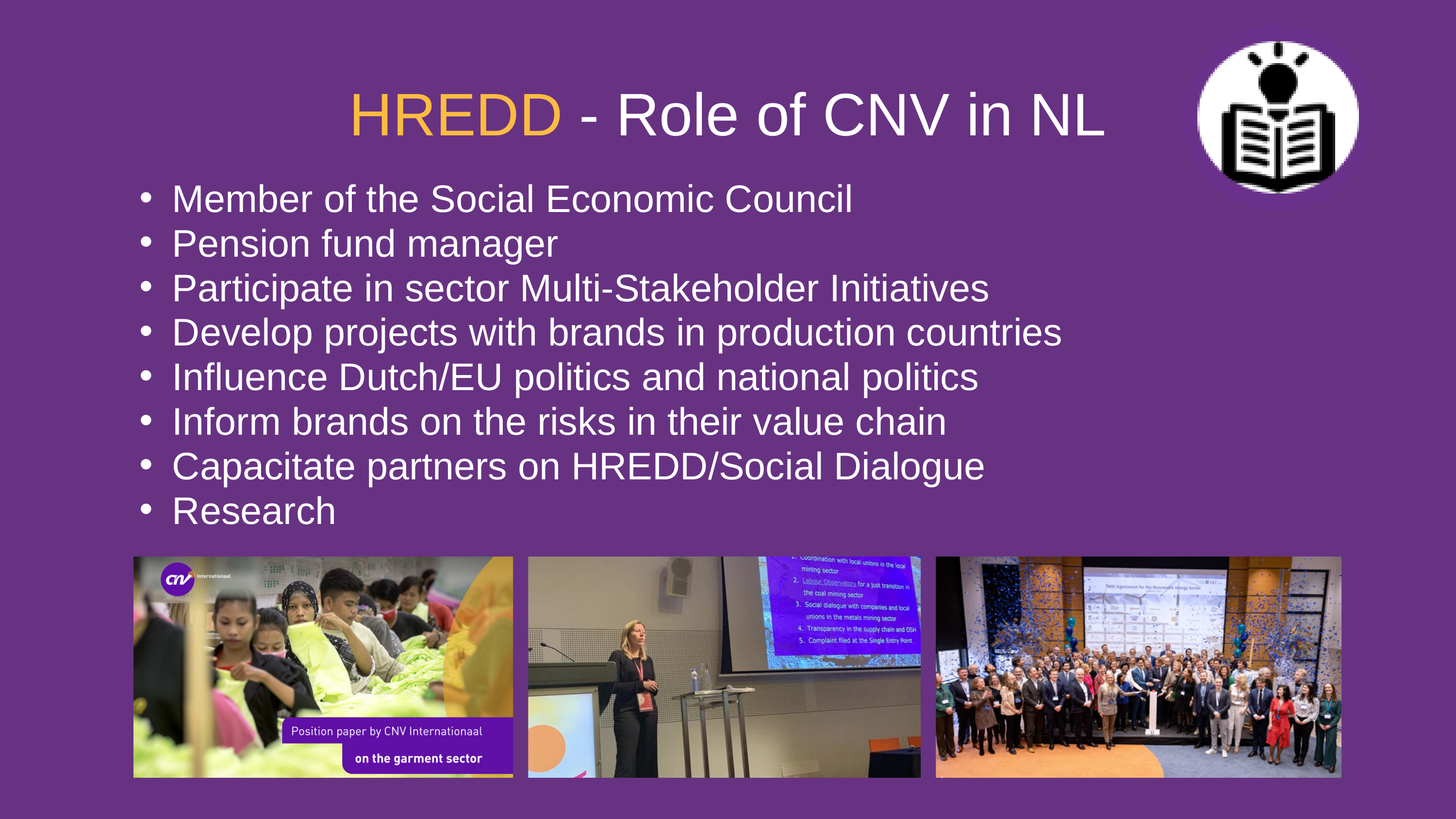

HREDD - Role of CNV in NL
Member of the Social Economic Council
Pension fund manager
Participate in sector Multi-Stakeholder Initiatives
Develop projects with brands in production countries
Influence Dutch/EU politics and national politics
Inform brands on the risks in their value chain
Capacitate partners on HREDD/Social Dialogue
Research